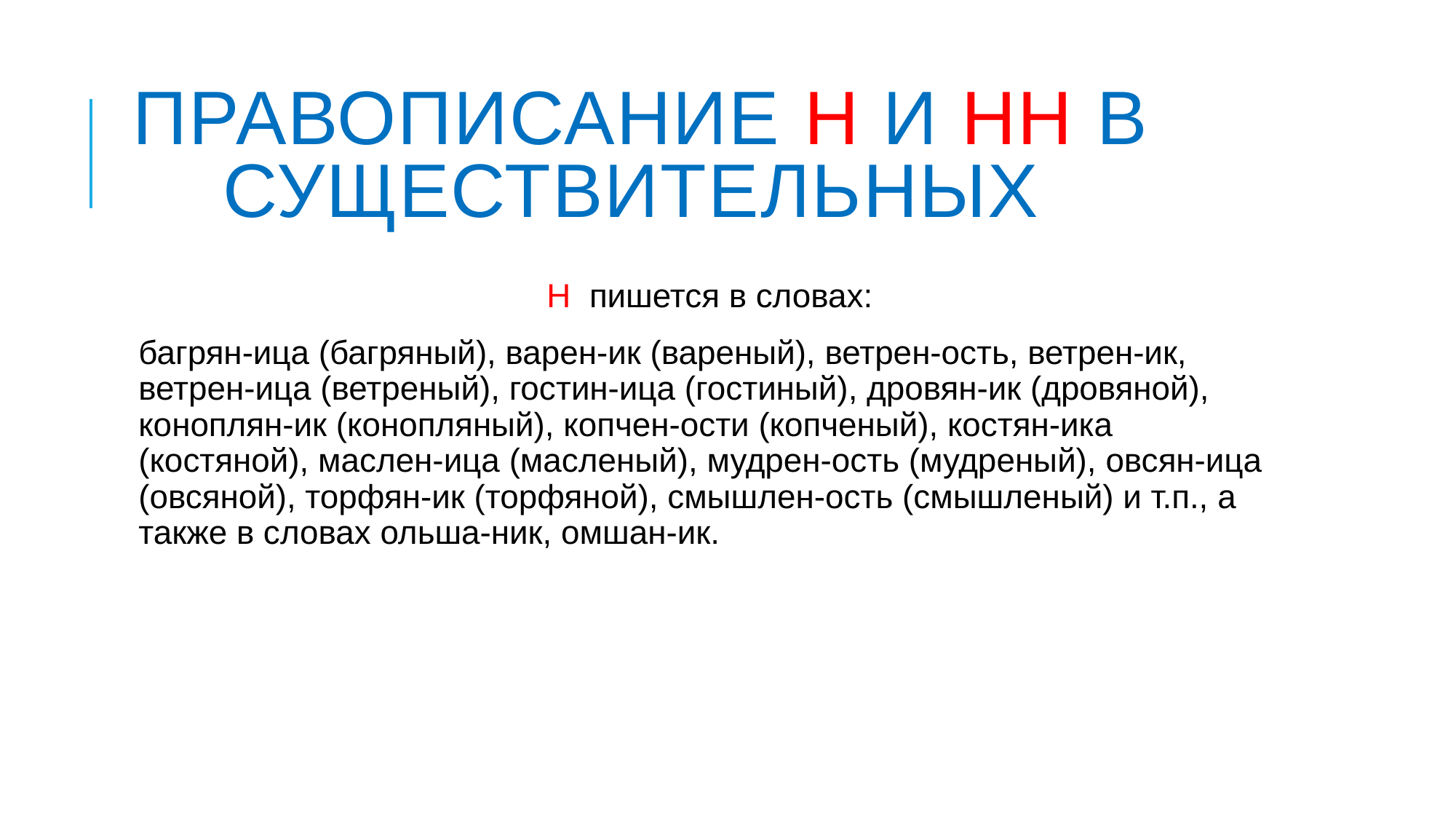

# Правописание Н и НН в          существительных
                                            Н  пишется в словах:
багрян-ица (багряный), варен-ик (вареный), ветрен-ость, ветрен-ик, ветрен-ица (ветреный), гостин-ица (гостиный), дровян-ик (дровяной), коноплян-ик (конопляный), копчен-ости (копченый), костян-ика (костяной), маслен-ица (масленый), мудрен-ость (мудреный), овсян-ица (овсяной), торфян-ик (торфяной), смышлен-ость (смышленый) и т.п., а также в словах ольша-ник, омшан-ик.